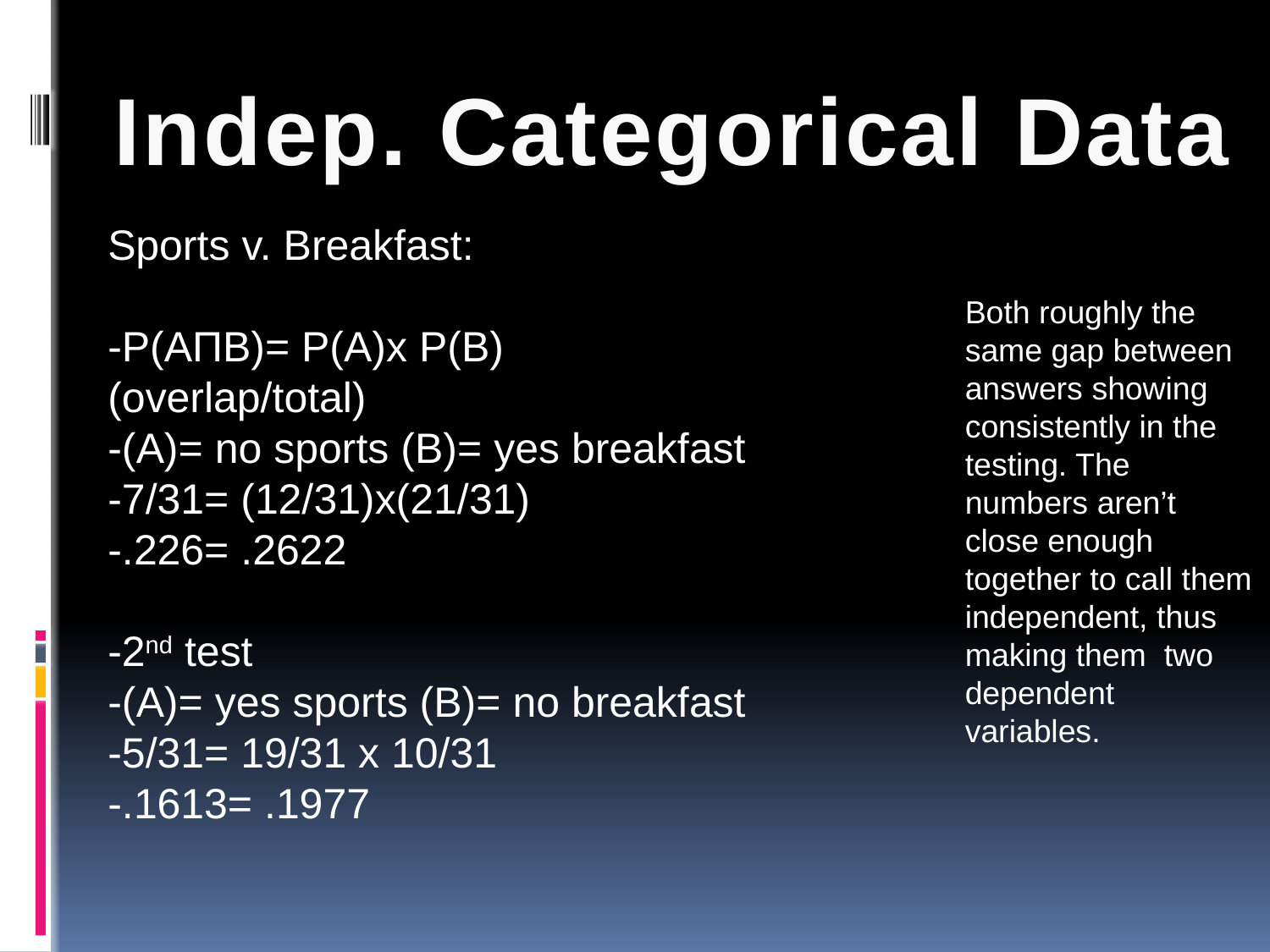

Indep. Categorical Data
Sports v. Breakfast:

-P(AПB)= P(A)x P(B)                        (overlap/total)
-(A)= no sports (B)= yes breakfast
-7/31= (12/31)x(21/31)
-.226= .2622

-2nd test
-(A)= yes sports (B)= no breakfast
-5/31= 19/31 x 10/31
-.1613= .1977

Both roughly the same gap between answers showing consistently in the testing. The numbers aren’t close enough together to call them independent, thus making them  two dependent variables.